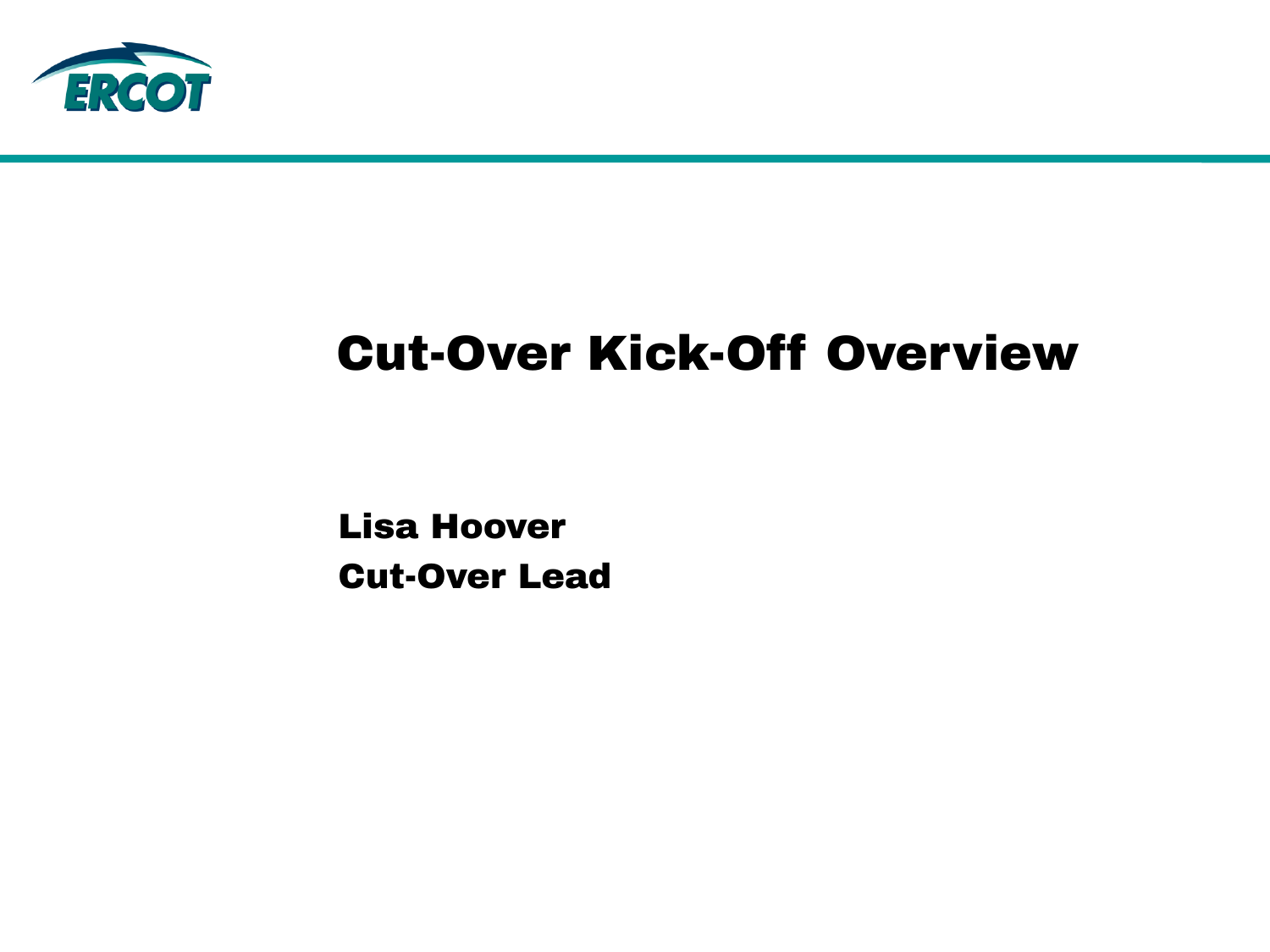

# Cut-Over Kick-Off Overview
Lisa Hoover
Cut-Over Lead